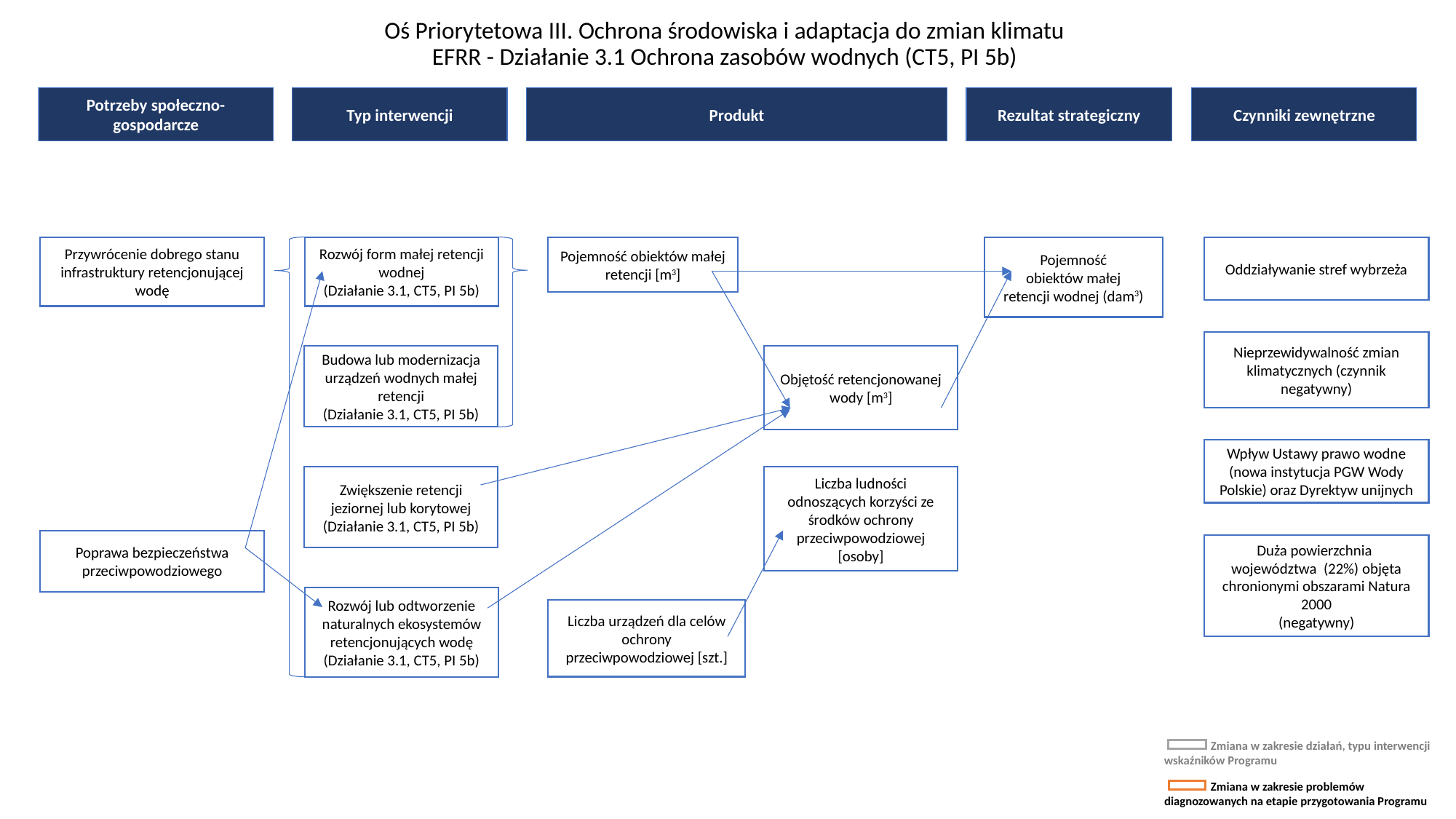

# Oś Priorytetowa III. Ochrona środowiska i adaptacja do zmian klimatu EFRR - Działanie 3.1 Ochrona zasobów wodnych (CT5, PI 5b)

Oddziaływanie stref wybrzeża
Przywrócenie dobrego stanu infrastruktury retencjonującej wodę
Rozwój form małej retencji wodnej
(Działanie 3.1, CT5, PI 5b)
Pojemność
obiektów małej
retencji wodnej (dam3)
Pojemność obiektów małej retencji [m3]
Nieprzewidywalność zmian klimatycznych (czynnik negatywny)
Budowa lub modernizacja urządzeń wodnych małej retencji
(Działanie 3.1, CT5, PI 5b)
Objętość retencjonowanej wody [m3]
Wpływ Ustawy prawo wodne (nowa instytucja PGW Wody Polskie) oraz Dyrektyw unijnych
Zwiększenie retencji jeziornej lub korytowej
(Działanie 3.1, CT5, PI 5b)
Liczba ludności odnoszących korzyści ze środków ochrony przeciwpowodziowej [osoby]
Poprawa bezpieczeństwa
przeciwpowodziowego
Duża powierzchnia  województwa  (22%) objęta chronionymi obszarami Natura 2000
(negatywny)
Rozwój lub odtworzenie naturalnych ekosystemów retencjonujących wodę (Działanie 3.1, CT5, PI 5b)
Liczba urządzeń dla celów ochrony przeciwpowodziowej [szt.]